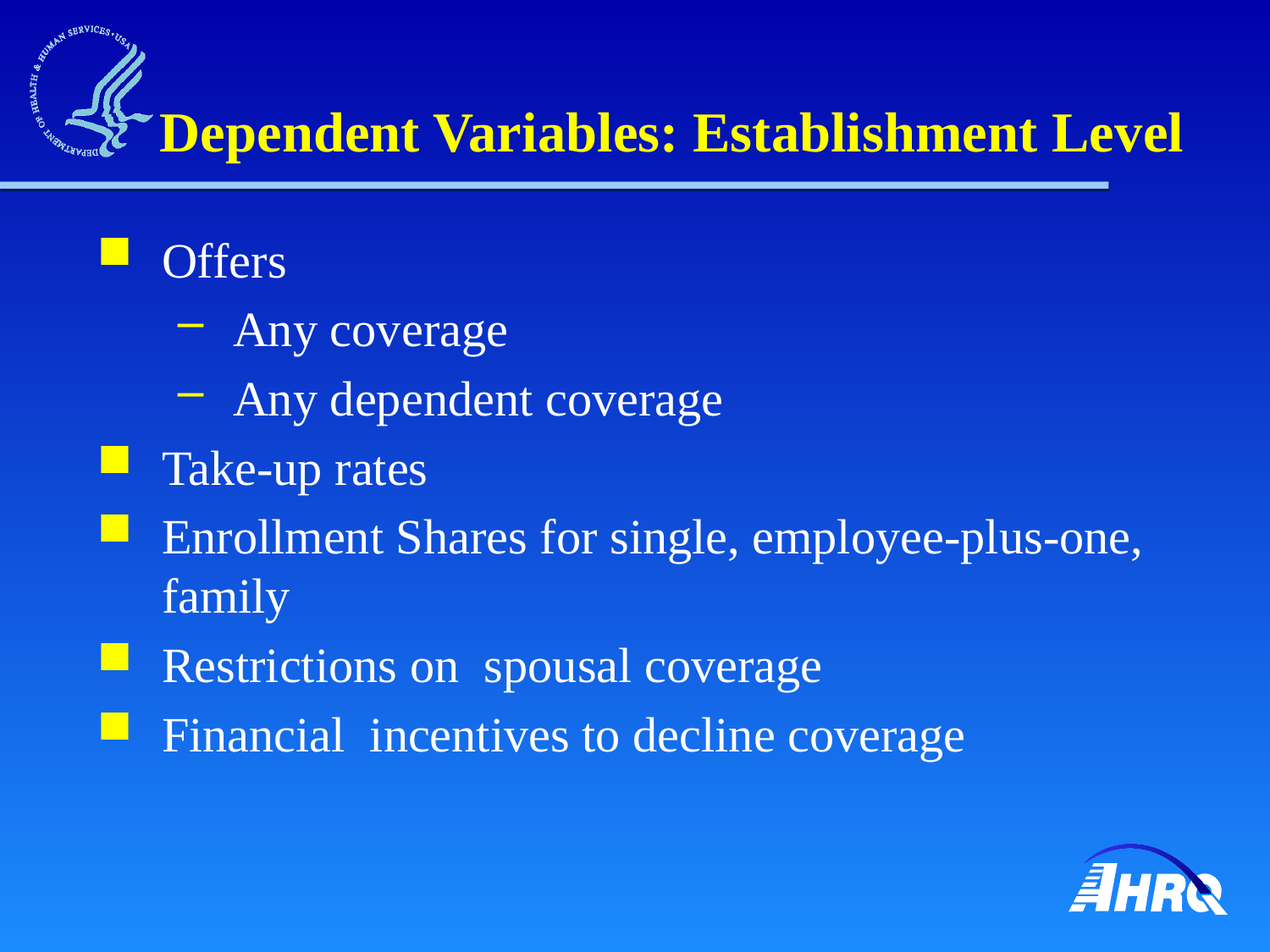

# Dependent Variables: Establishment Level
Offers
Any coverage
Any dependent coverage
Take-up rates
Enrollment Shares for single, employee-plus-one, family
Restrictions on  spousal coverage
Financial  incentives to decline coverage